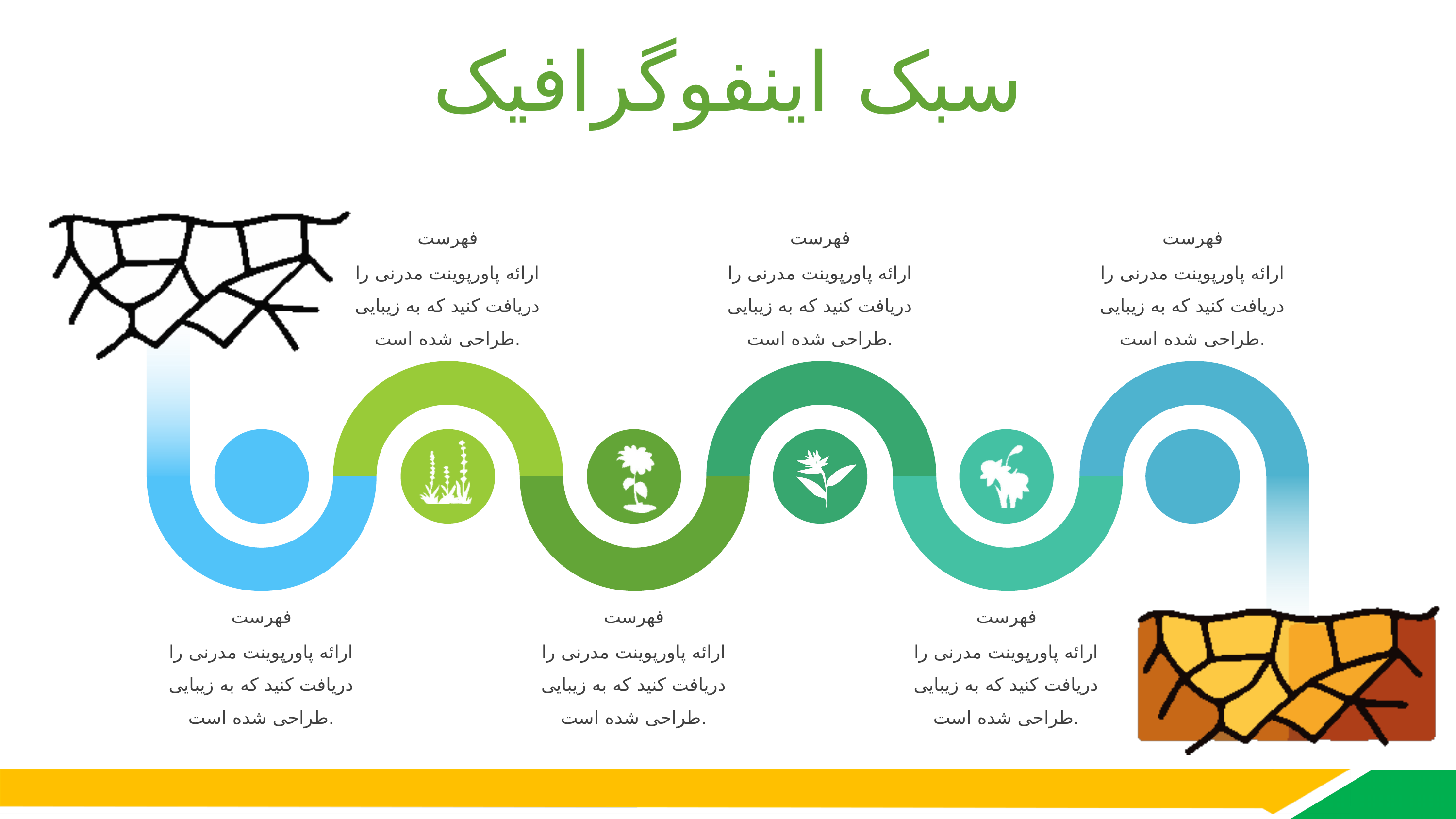

سبک اینفوگرافیک

فهرست
فهرست
فهرست
ارائه پاورپوینت مدرنی را دریافت کنید که به زیبایی طراحی شده است.
ارائه پاورپوینت مدرنی را دریافت کنید که به زیبایی طراحی شده است.
ارائه پاورپوینت مدرنی را دریافت کنید که به زیبایی طراحی شده است.

فهرست
فهرست
فهرست
ارائه پاورپوینت مدرنی را دریافت کنید که به زیبایی طراحی شده است.
ارائه پاورپوینت مدرنی را دریافت کنید که به زیبایی طراحی شده است.
ارائه پاورپوینت مدرنی را دریافت کنید که به زیبایی طراحی شده است.